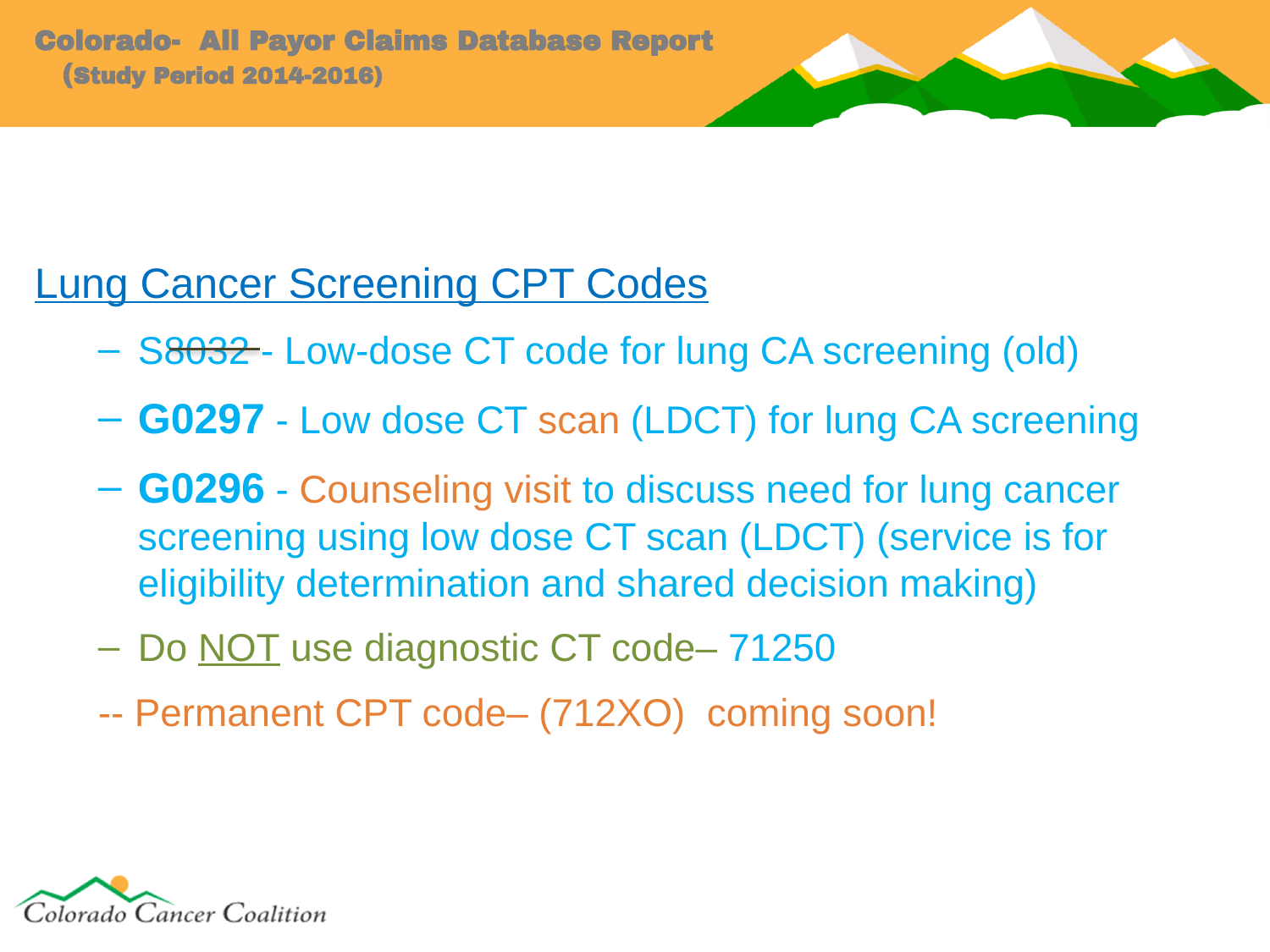

# Colorado-  All Payor Claims Database Report (Study Period 2014-2016)

Lung Cancer Screening CPT Codes
S8032 - Low-dose CT code for lung CA screening (old)
G0297 - Low dose CT scan (LDCT) for lung CA screening
G0296 - Counseling visit to discuss need for lung cancer screening using low dose CT scan (LDCT) (service is for eligibility determination and shared decision making)
Do NOT use diagnostic CT code– 71250
-- Permanent CPT code– (712XO)  coming soon!